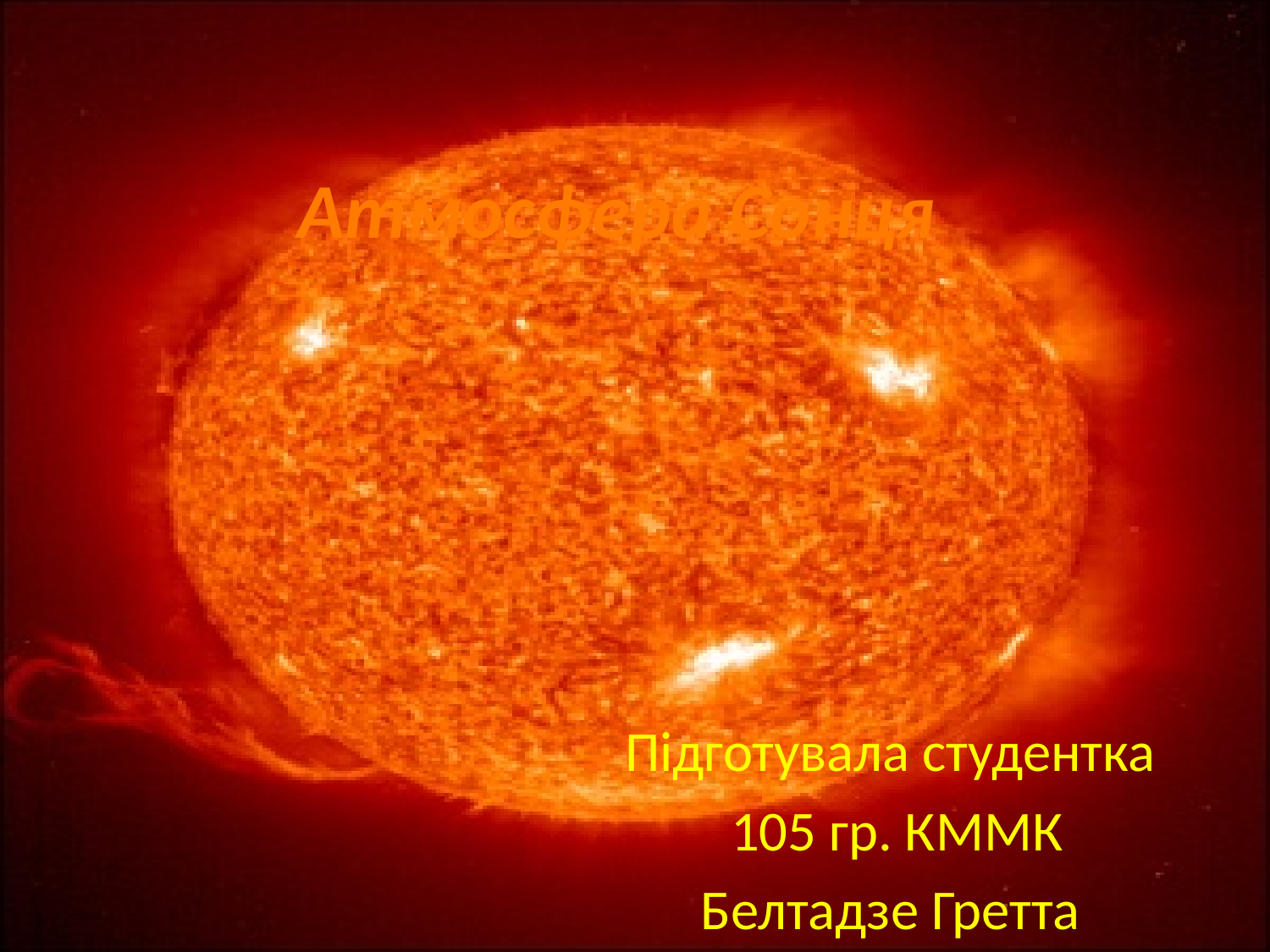

# Атмосфера Сонця
Підготувала студентка
 105 гр. КММК
Белтадзе Гретта